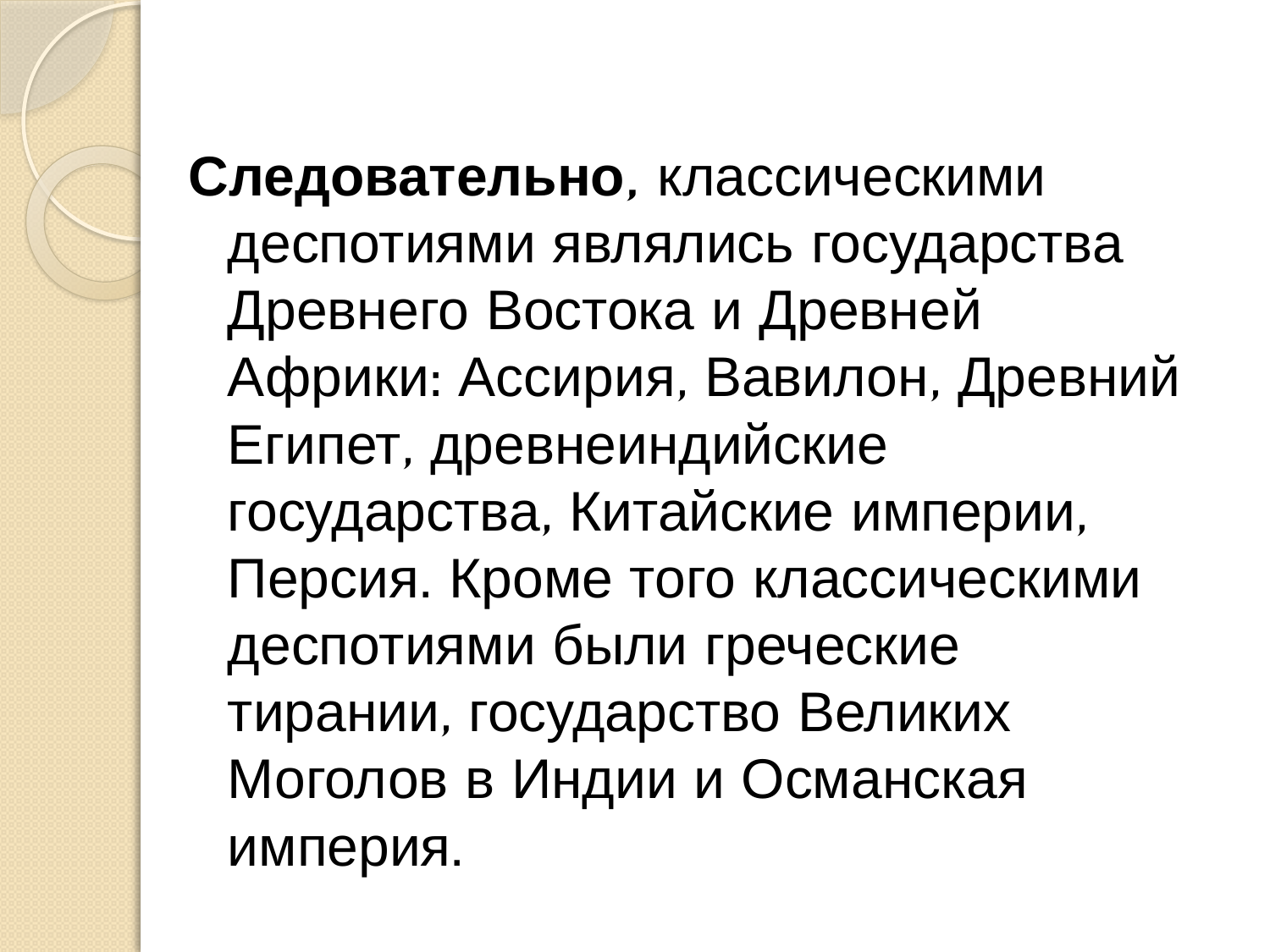

Следовательно, классическими деспотиями являлись государства Древнего Востока и Древней Африки: Ассирия, Вавилон, Древний Египет, древнеиндийские государства, Китайские империи, Персия. Кроме того классическими деспотиями были греческие тирании, государство Великих Моголов в Индии и Османская империя.